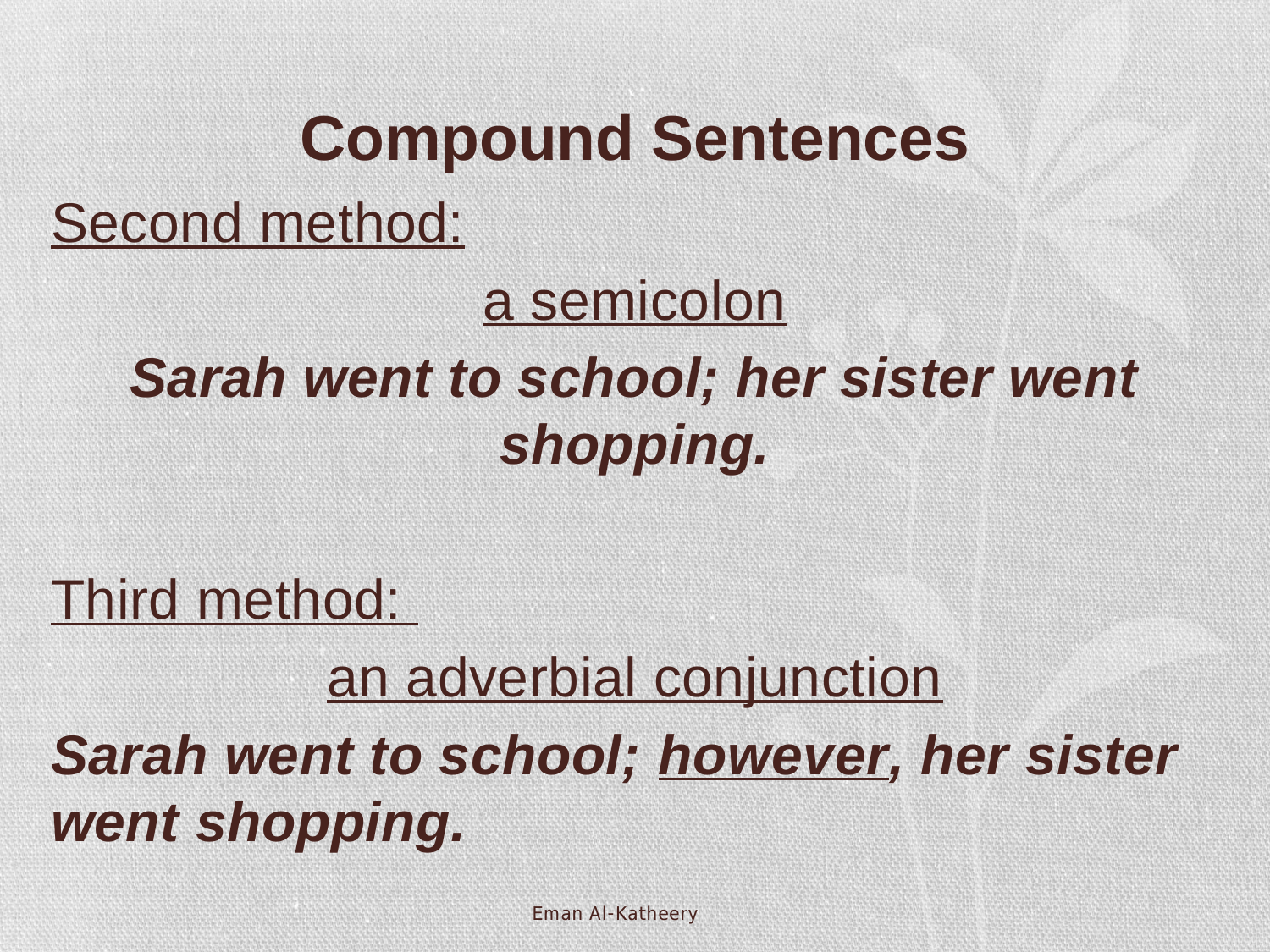

# Compound Sentences
Second method:
a semicolon
Sarah went to school; her sister went shopping.

Third method:
an adverbial conjunction
Sarah went to school; however, her sister went shopping.

Eman Al-Katheery